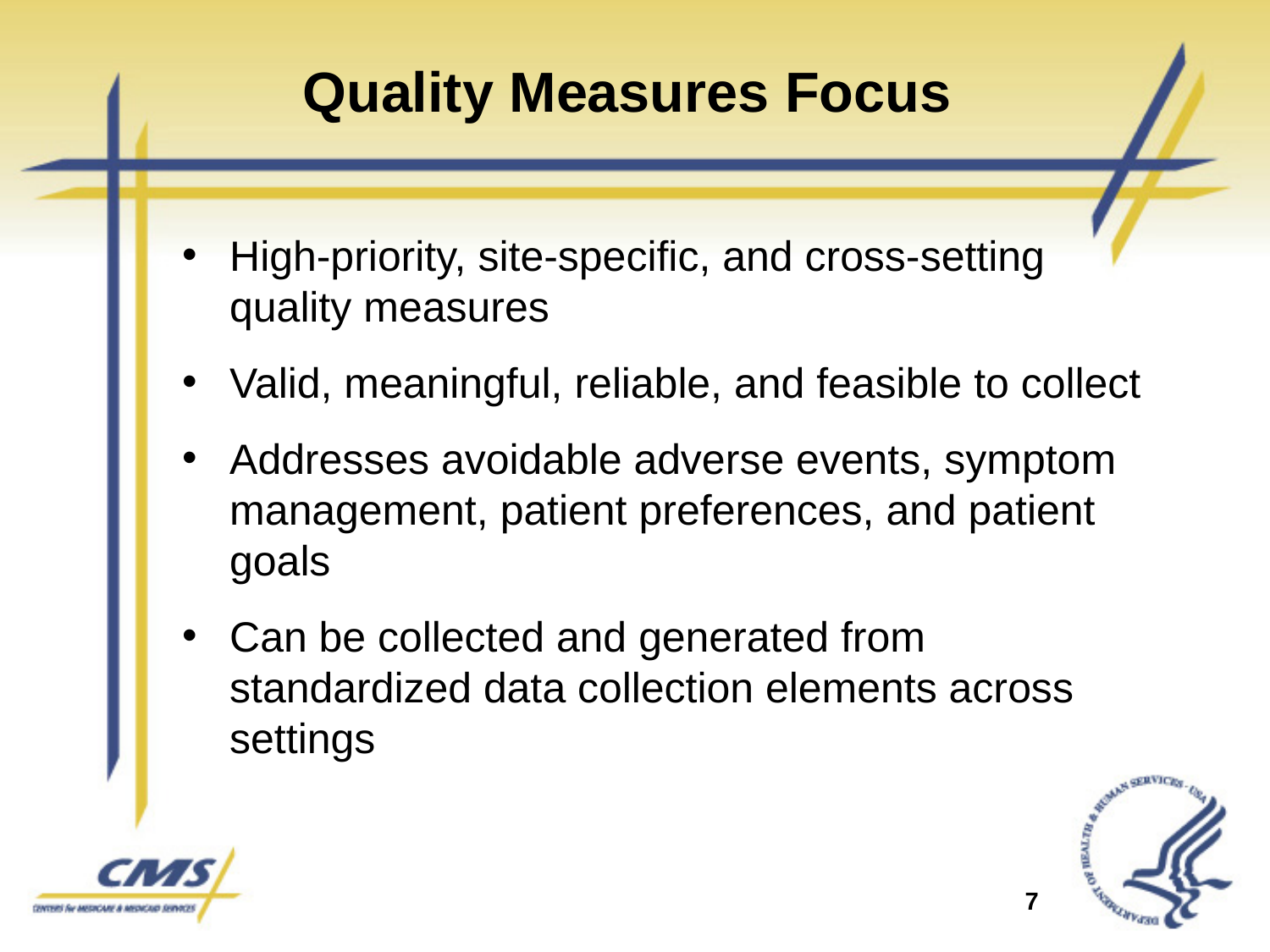

# Quality Measures Focus
High-priority, site-specific, and cross-setting quality measures
Valid, meaningful, reliable, and feasible to collect
Addresses avoidable adverse events, symptom management, patient preferences, and patient goals
Can be collected and generated from standardized data collection elements across settings